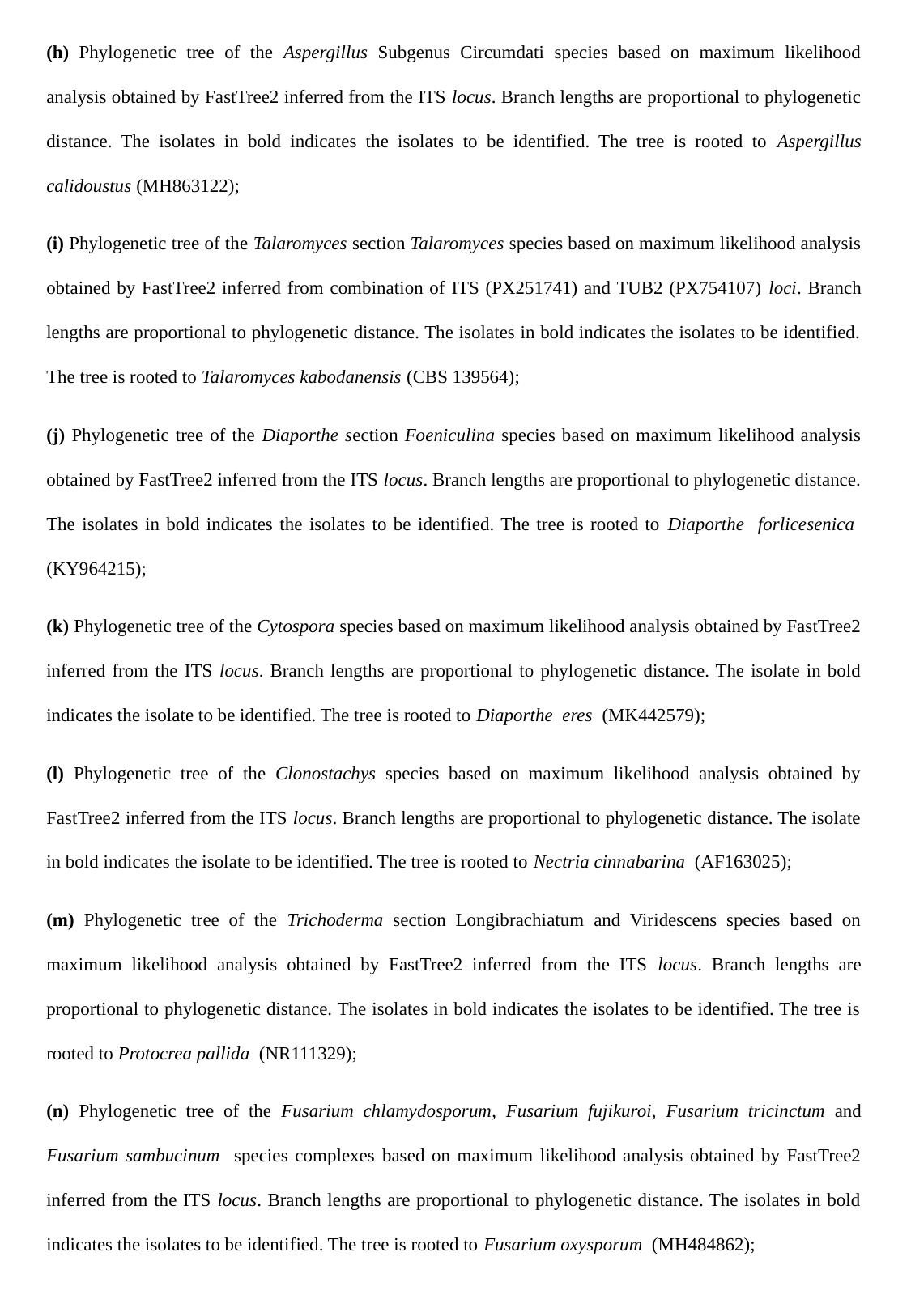

(h) Phylogenetic tree of the Aspergillus Subgenus Circumdati species based on maximum likelihood analysis obtained by FastTree2 inferred from the ITS locus. Branch lengths are proportional to phylogenetic distance. The isolates in bold indicates the isolates to be identified. The tree is rooted to Aspergillus calidoustus (MH863122);
(i) Phylogenetic tree of the Talaromyces section Talaromyces species based on maximum likelihood analysis obtained by FastTree2 inferred from combination of ITS (PX251741) and TUB2 (PX754107) loci. Branch lengths are proportional to phylogenetic distance. The isolates in bold indicates the isolates to be identified. The tree is rooted to Talaromyces kabodanensis (CBS 139564);
(j) Phylogenetic tree of the Diaporthe section Foeniculina species based on maximum likelihood analysis obtained by FastTree2 inferred from the ITS locus. Branch lengths are proportional to phylogenetic distance. The isolates in bold indicates the isolates to be identified. The tree is rooted to Diaporthe  forlicesenica  (KY964215);
(k) Phylogenetic tree of the Cytospora species based on maximum likelihood analysis obtained by FastTree2 inferred from the ITS locus. Branch lengths are proportional to phylogenetic distance. The isolate in bold indicates the isolate to be identified. The tree is rooted to Diaporthe  eres  (MK442579);
(l) Phylogenetic tree of the Clonostachys species based on maximum likelihood analysis obtained by FastTree2 inferred from the ITS locus. Branch lengths are proportional to phylogenetic distance. The isolate in bold indicates the isolate to be identified. The tree is rooted to Nectria cinnabarina  (AF163025);
(m) Phylogenetic tree of the Trichoderma section Longibrachiatum and Viridescens species based on maximum likelihood analysis obtained by FastTree2 inferred from the ITS locus. Branch lengths are proportional to phylogenetic distance. The isolates in bold indicates the isolates to be identified. The tree is rooted to Protocrea pallida  (NR111329);
(n) Phylogenetic tree of the Fusarium chlamydosporum, Fusarium fujikuroi, Fusarium tricinctum and Fusarium sambucinum  species complexes based on maximum likelihood analysis obtained by FastTree2 inferred from the ITS locus. Branch lengths are proportional to phylogenetic distance. The isolates in bold indicates the isolates to be identified. The tree is rooted to Fusarium oxysporum  (MH484862);